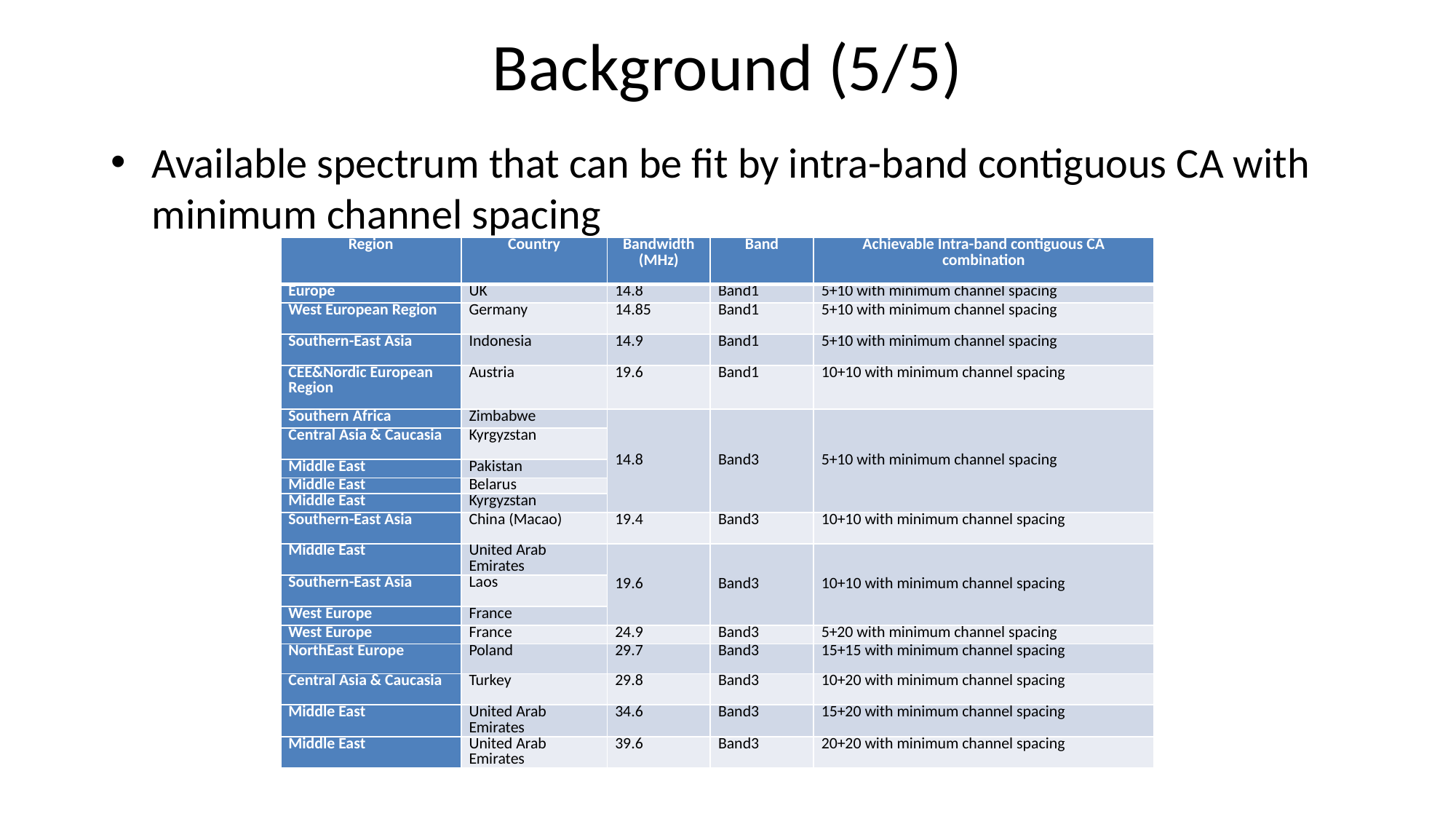

# Background (5/5)
Available spectrum that can be fit by intra-band contiguous CA with minimum channel spacing
| Region | Country | Bandwidth (MHz) | Band | Achievable Intra-band contiguous CA combination |
| --- | --- | --- | --- | --- |
| Europe | UK | 14.8 | Band1 | 5+10 with minimum channel spacing |
| West European Region | Germany | 14.85 | Band1 | 5+10 with minimum channel spacing |
| Southern-East Asia | Indonesia | 14.9 | Band1 | 5+10 with minimum channel spacing |
| CEE&Nordic European Region | Austria | 19.6 | Band1 | 10+10 with minimum channel spacing |
| Southern Africa | Zimbabwe | 14.8 | Band3 | 5+10 with minimum channel spacing |
| Central Asia & Caucasia | Kyrgyzstan |  |  |  |
| Middle East | Pakistan |  |  |  |
| Middle East | Belarus |  |  |  |
| Middle East | Kyrgyzstan |  |  |  |
| Southern-East Asia | China (Macao) | 19.4 | Band3 | 10+10 with minimum channel spacing |
| Middle East | United Arab Emirates | 19.6 | Band3 | 10+10 with minimum channel spacing |
| Southern-East Asia | Laos |  |  |  |
| West Europe | France |  |  |  |
| West Europe | France | 24.9 | Band3 | 5+20 with minimum channel spacing |
| NorthEast Europe | Poland | 29.7 | Band3 | 15+15 with minimum channel spacing |
| Central Asia & Caucasia | Turkey | 29.8 | Band3 | 10+20 with minimum channel spacing |
| Middle East | United Arab Emirates | 34.6 | Band3 | 15+20 with minimum channel spacing |
| Middle East | United Arab Emirates | 39.6 | Band3 | 20+20 with minimum channel spacing |